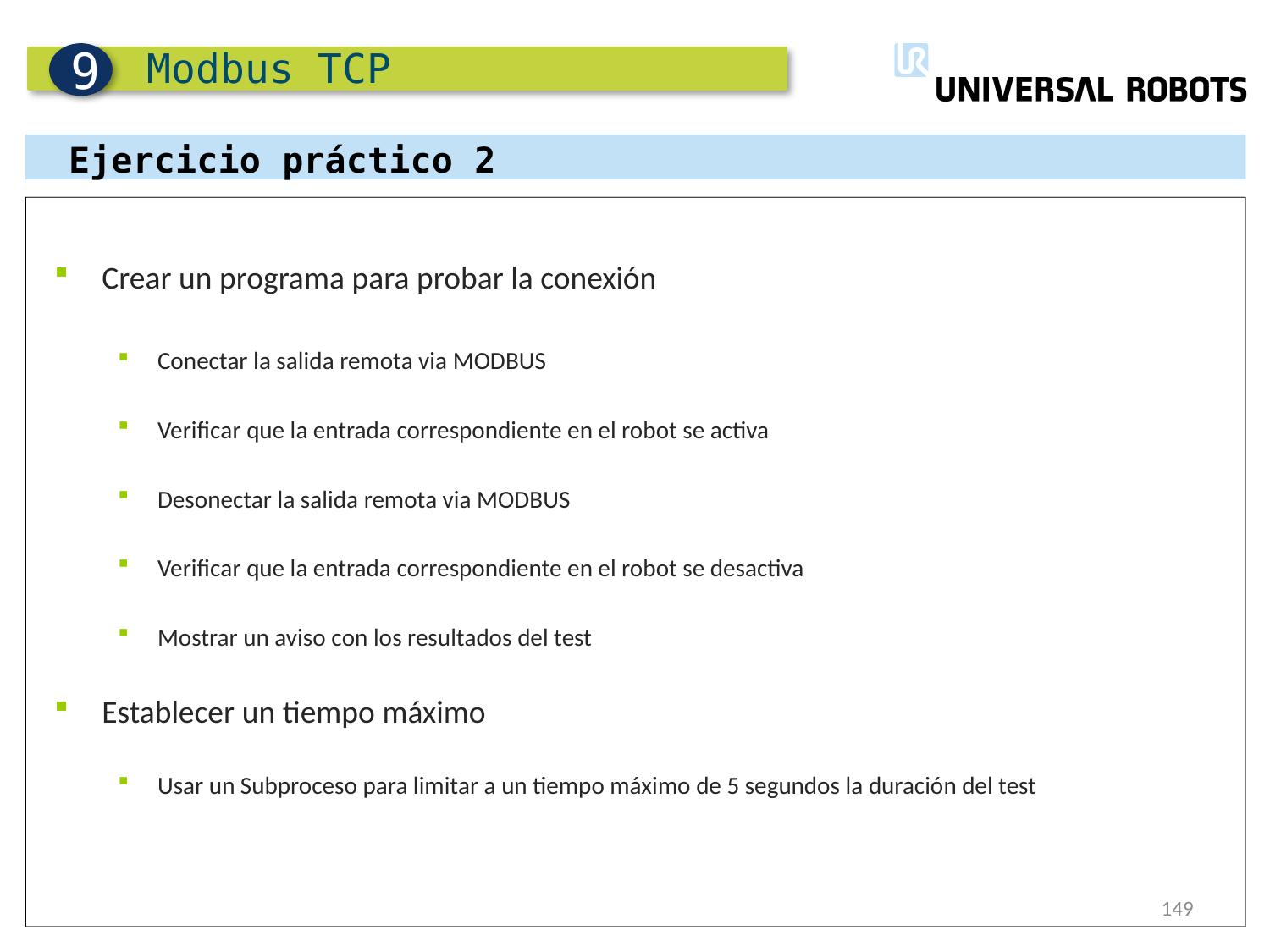

Modbus TCP

9

Ejercicio práctico 2

Crear un programa para probar la conexión

Conectar la salida remota via MODBUS

Verificar que la entrada correspondiente en el robot se activa

Desonectar la salida remota via MODBUS

Verificar que la entrada correspondiente en el robot se desactiva

Mostrar un aviso con los resultados del test

Establecer un tiempo máximo

Usar un Subproceso para limitar a un tiempo máximo de 5 segundos la duración del test

149